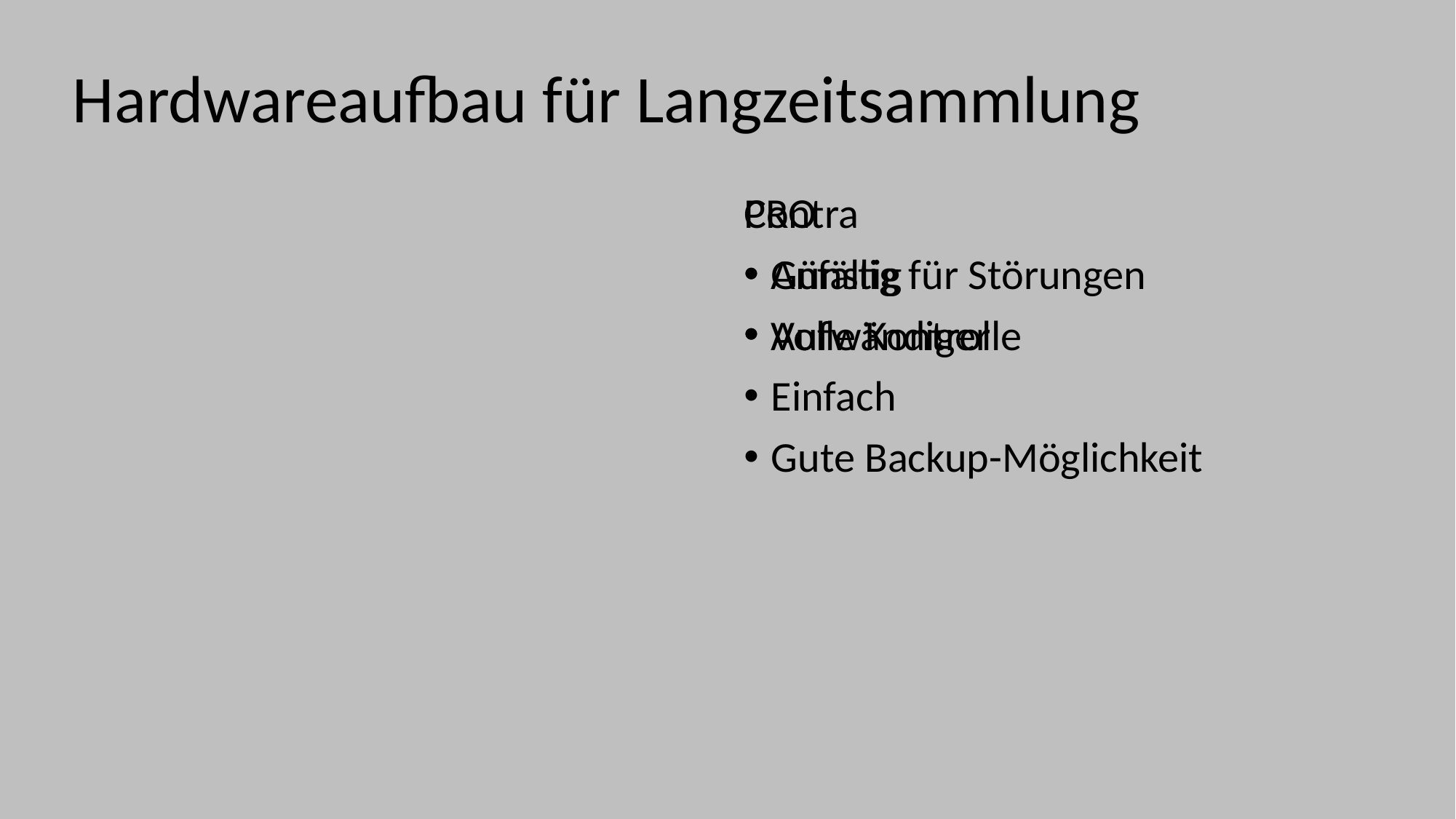

# Hardwareaufbau für Langzeitsammlung
PRO
Günstig
Volle Kontrolle
Einfach
Gute Backup-Möglichkeit
Contra
Anfällig für Störungen
Aufwändiger